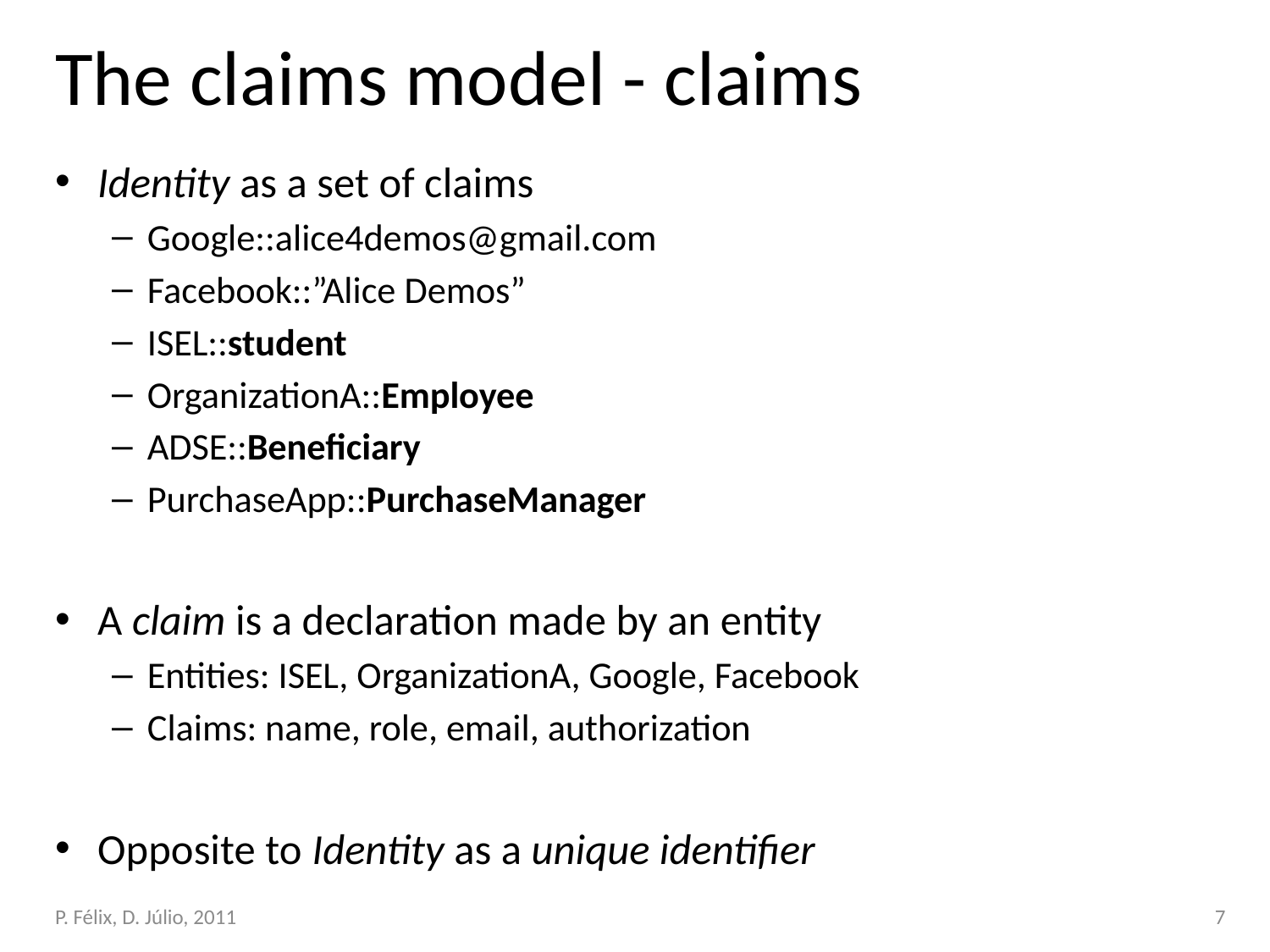

# The claims model - claims
Identity as a set of claims
Google::alice4demos@gmail.com
Facebook::”Alice Demos”
ISEL::student
OrganizationA::Employee
ADSE::Beneficiary
PurchaseApp::PurchaseManager

A claim is a declaration made by an entity
Entities: ISEL, OrganizationA, Google, Facebook
Claims: name, role, email, authorization

Opposite to Identity as a unique identifier

P. Félix, D. Júlio, 2011
7